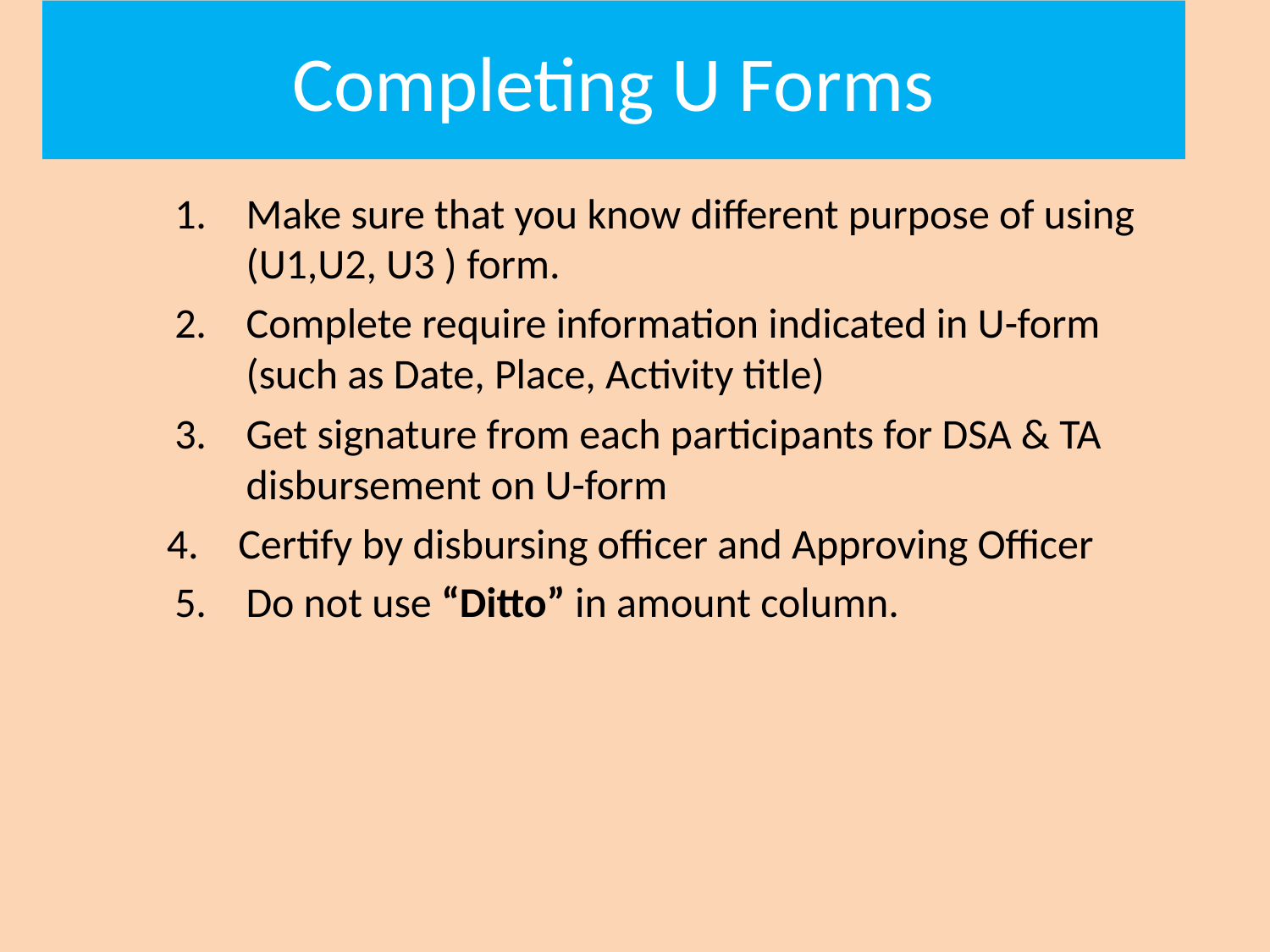

# Completing U Forms
Make sure that you know different purpose of using (U1,U2, U3 ) form.
Complete require information indicated in U-form (such as Date, Place, Activity title)
Get signature from each participants for DSA & TA disbursement on U-form
Certify by disbursing officer and Approving Officer
Do not use “Ditto” in amount column.